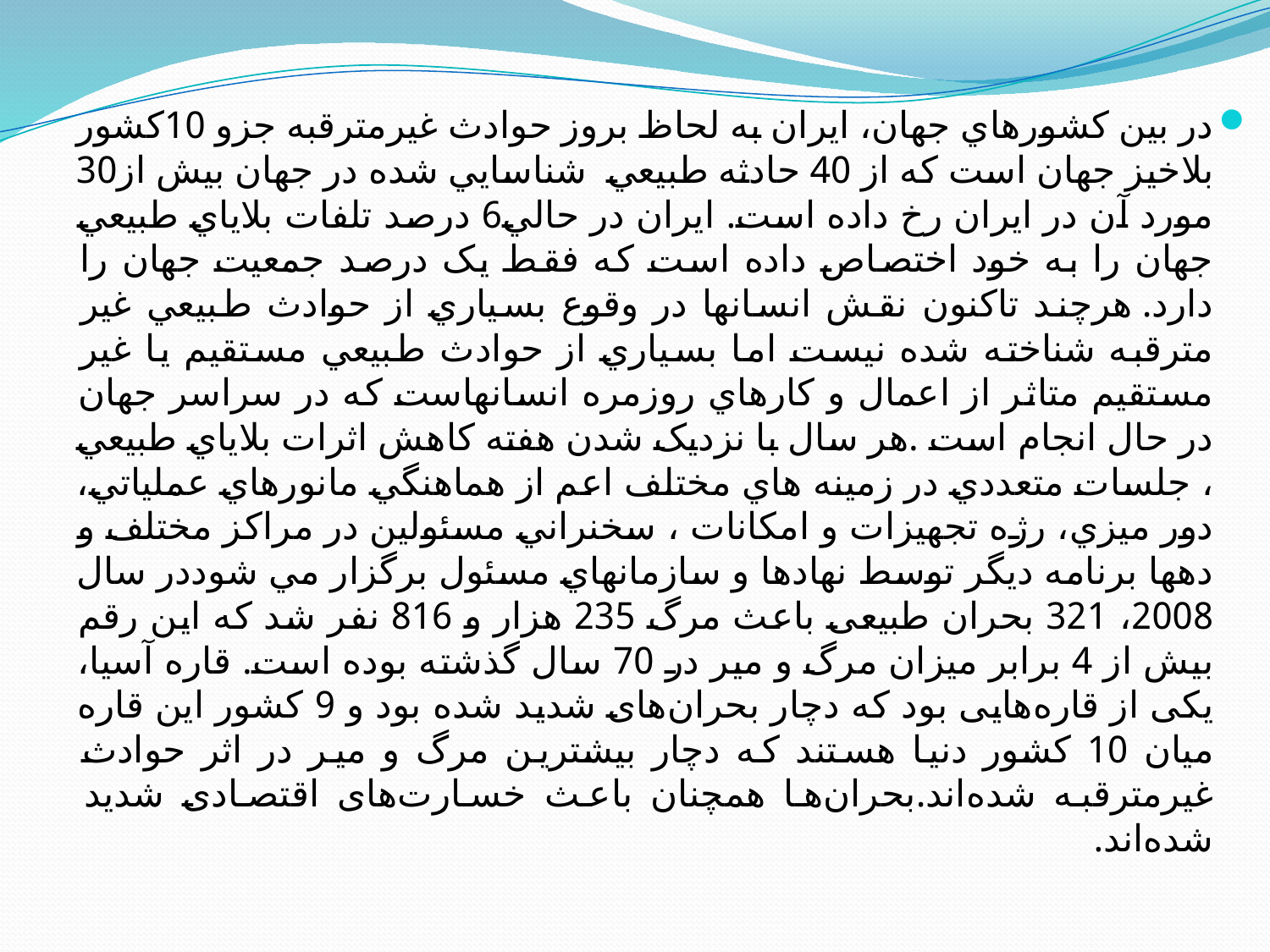

در بين کشورهاي جهان، ايران به لحاظ بروز حوادث غيرمترقبه جزو 10کشور بلاخيز جهان است که از 40 حادثه طبيعي  شناسايي شده در جهان بيش از30 مورد آن در ايران رخ داده است. ايران در حالي6 درصد تلفات بلاياي طبيعي جهان را به خود اختصاص داده است که فقط يک درصد جمعيت جهان را دارد. هرچند تاکنون نقش انسانها در وقوع بسياري از حوادث طبيعي غير مترقبه شناخته شده نيست اما بسياري از حوادث طبيعي مستقيم يا غير مستقيم متاثر از اعمال و کارهاي روزمره انسانهاست که در سراسر جهان در حال انجام است .هر سال با نزديک شدن هفته کاهش اثرات بلاياي طبيعي ، جلسات متعددي در زمينه هاي مختلف اعم از هماهنگي مانورهاي عملياتي، دور ميزي، رژه تجهيزات و امکانات ، سخنراني مسئولين در مراکز مختلف و دهها برنامه ديگر توسط نهادها و سازمانهاي مسئول برگزار مي شوددر سال 2008، 321 بحران طبیعی باعث مرگ 235 هزار و 816 نفر شد که این رقم بیش از 4 برابر میزان مرگ و میر در 70 سال گذشته بوده است. قاره آسیا، یکی از قاره‌هایی بود که دچار بحران‌های شدید شده بود و 9 کشور این قاره میان 10 کشور دنیا هستند که دچار بیشترین مرگ و میر در اثر حوادث غیرمترقبه شده‌اند.بحران‌ها همچنان باعث خسارت‌های اقتصادی شدید شده‌اند.